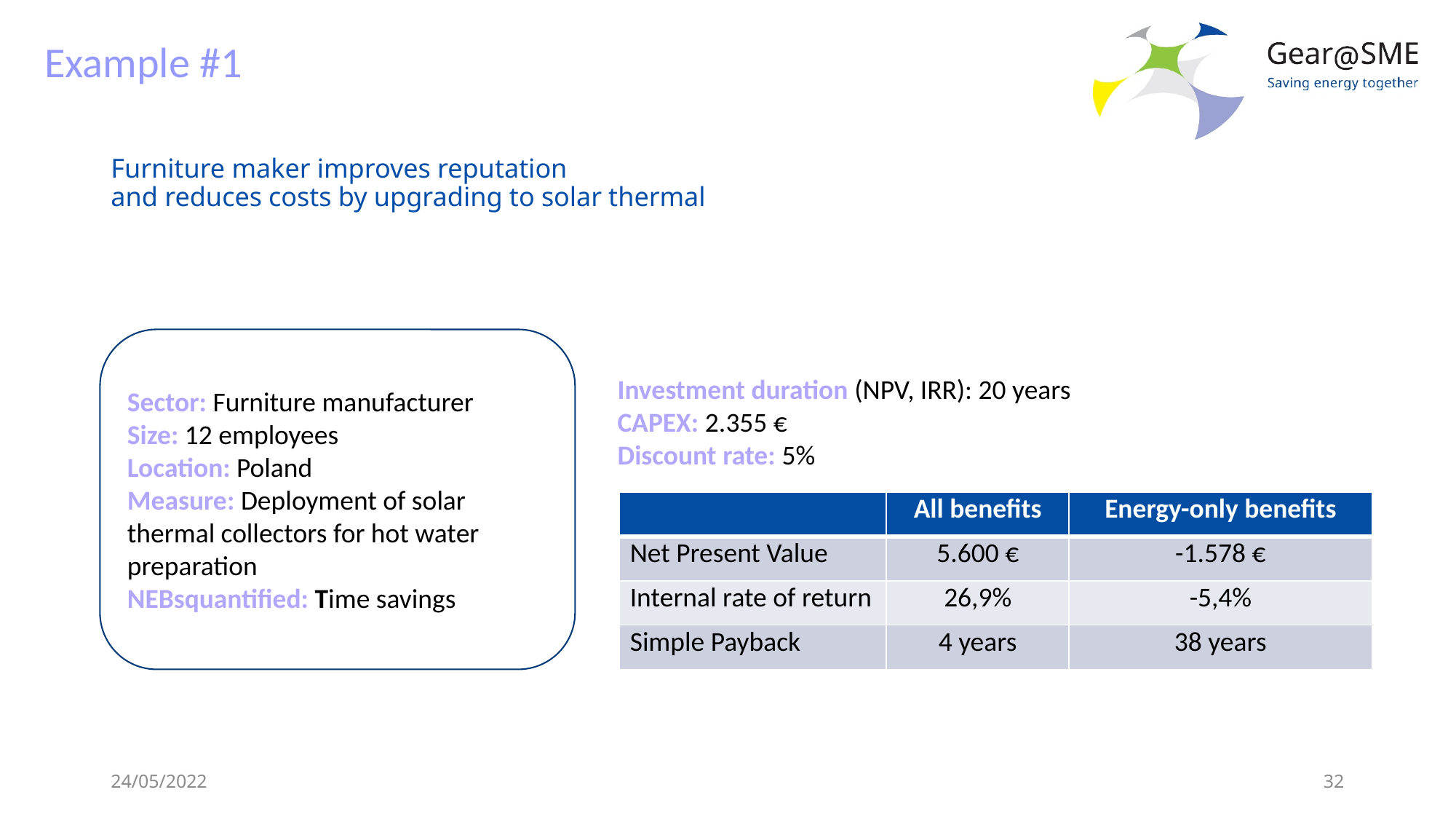

Example #1
# Furniture maker improves reputation and reduces costs by upgrading to solar thermal
Sector: Furniture manufacturer
Size: 12 employees
Location: Poland
Measure: Deployment of solar thermal collectors for hot water preparation
NEBsquantified: Time savings
Investment duration (NPV, IRR): 20 years
CAPEX: 2.355 €
Discount rate: 5%
|  | All benefits | Energy-only benefits |
| --- | --- | --- |
| Net Present Value | 5.600 € | -1.578 € |
| Internal rate of return | 26,9% | -5,4% |
| Simple Payback | 4 years | 38 years |

24/05/2022
32